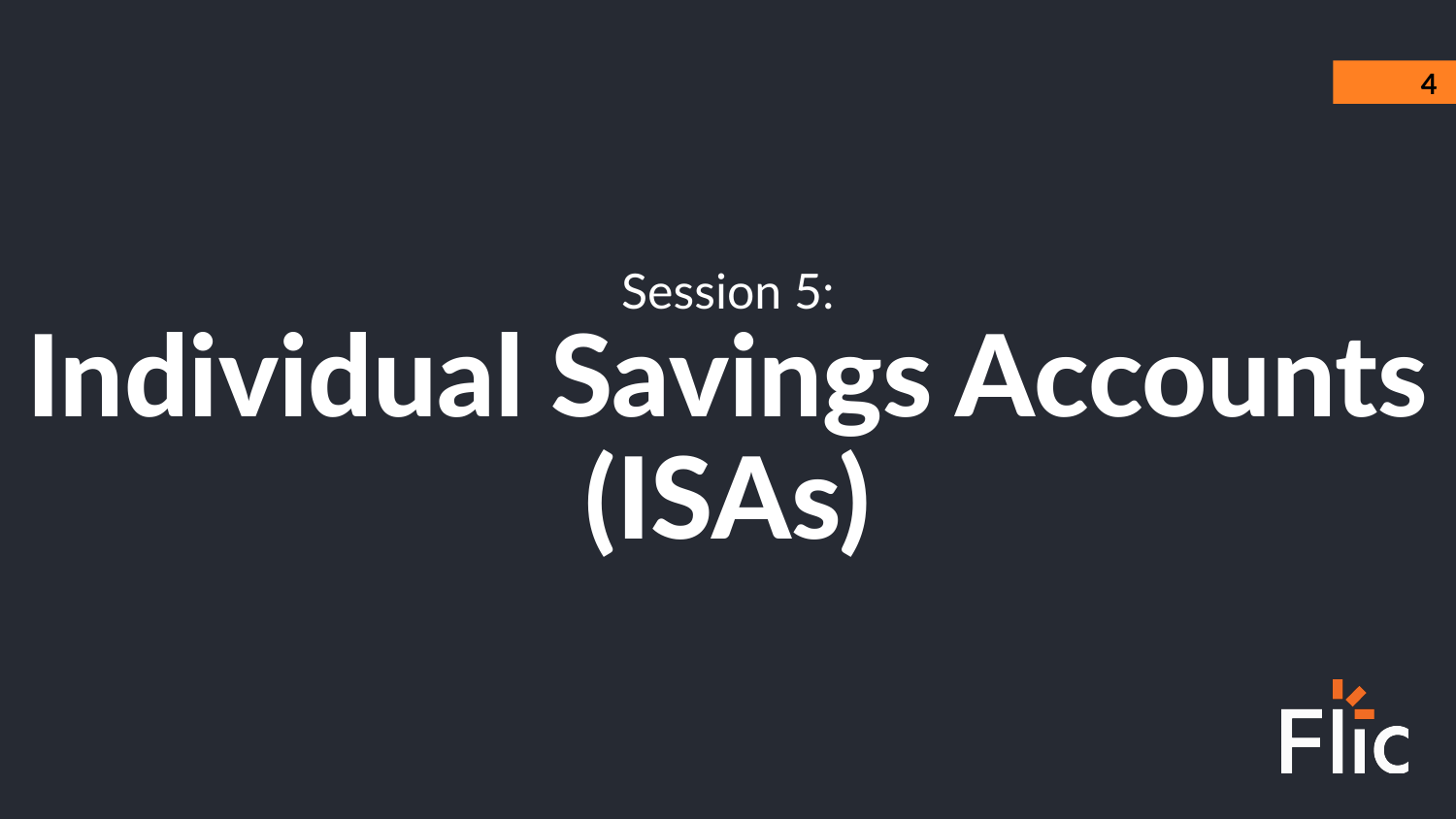

4

Session 5:
Individual Savings Accounts
(ISAs)